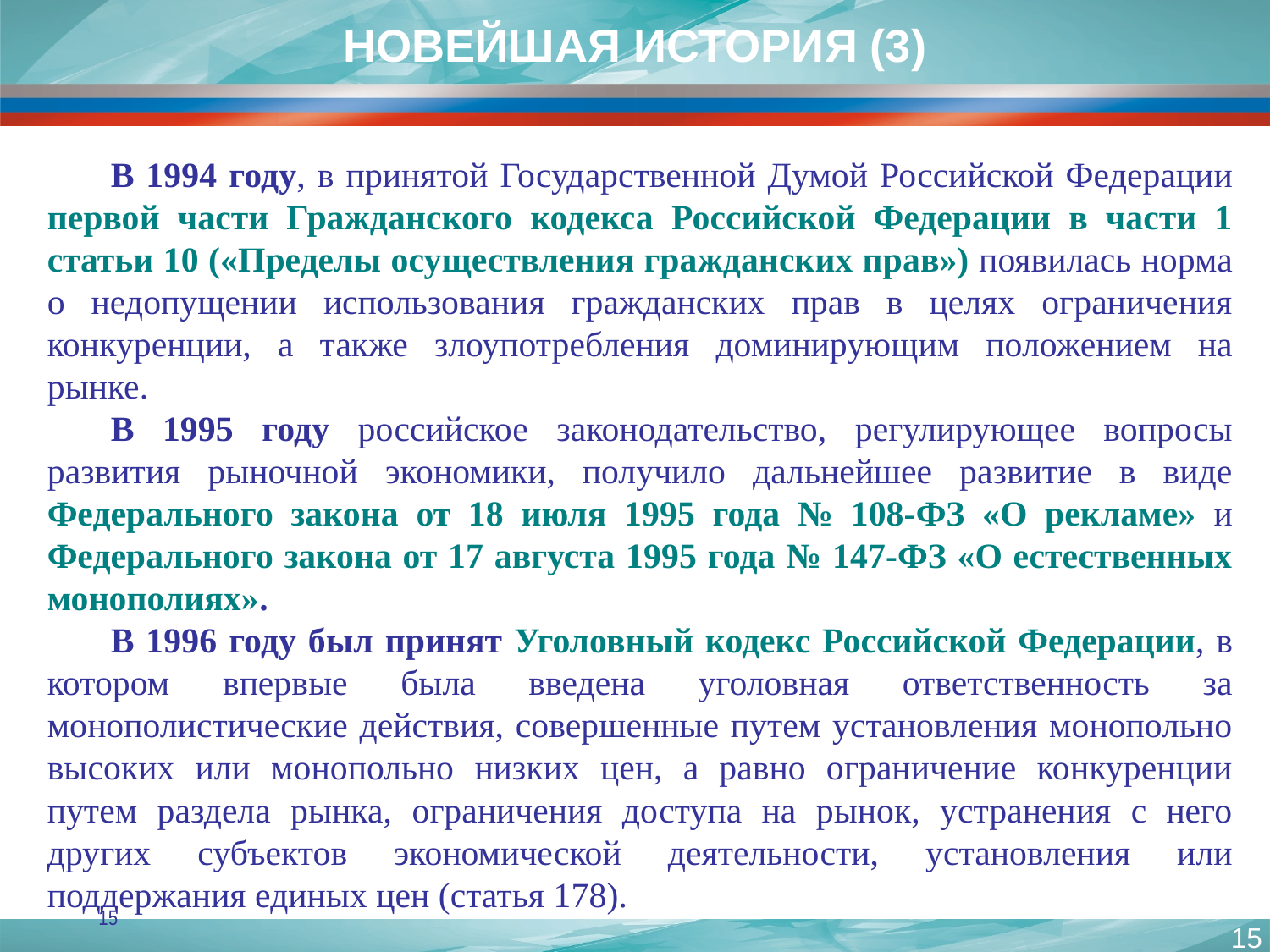

НОВЕЙШАЯ ИСТОРИЯ (3)
В 1994 году, в принятой Государственной Думой Российской Федерации первой части Гражданского кодекса Российской Федерации в части 1 статьи 10 («Пределы осуществления гражданских прав») появилась норма о недопущении использования гражданских прав в целях ограничения конкуренции, а также злоупотребления доминирующим положением на рынке.
В 1995 году российское законодательство, регулирующее вопросы развития рыночной экономики, получило дальнейшее развитие в виде Федерального закона от 18 июля 1995 года № 108-ФЗ «О рекламе» и Федерального закона от 17 августа 1995 года № 147-ФЗ «О естественных монополиях».
В 1996 году был принят Уголовный кодекс Российской Федерации, в котором впервые была введена уголовная ответственность за монополистические действия, совершенные путем установления монопольно высоких или монопольно низких цен, а равно ограничение конкуренции путем раздела рынка, ограничения доступа на рынок, устранения с него других субъектов экономической деятельности, установления или поддержания единых цен (статья 178).
15
15